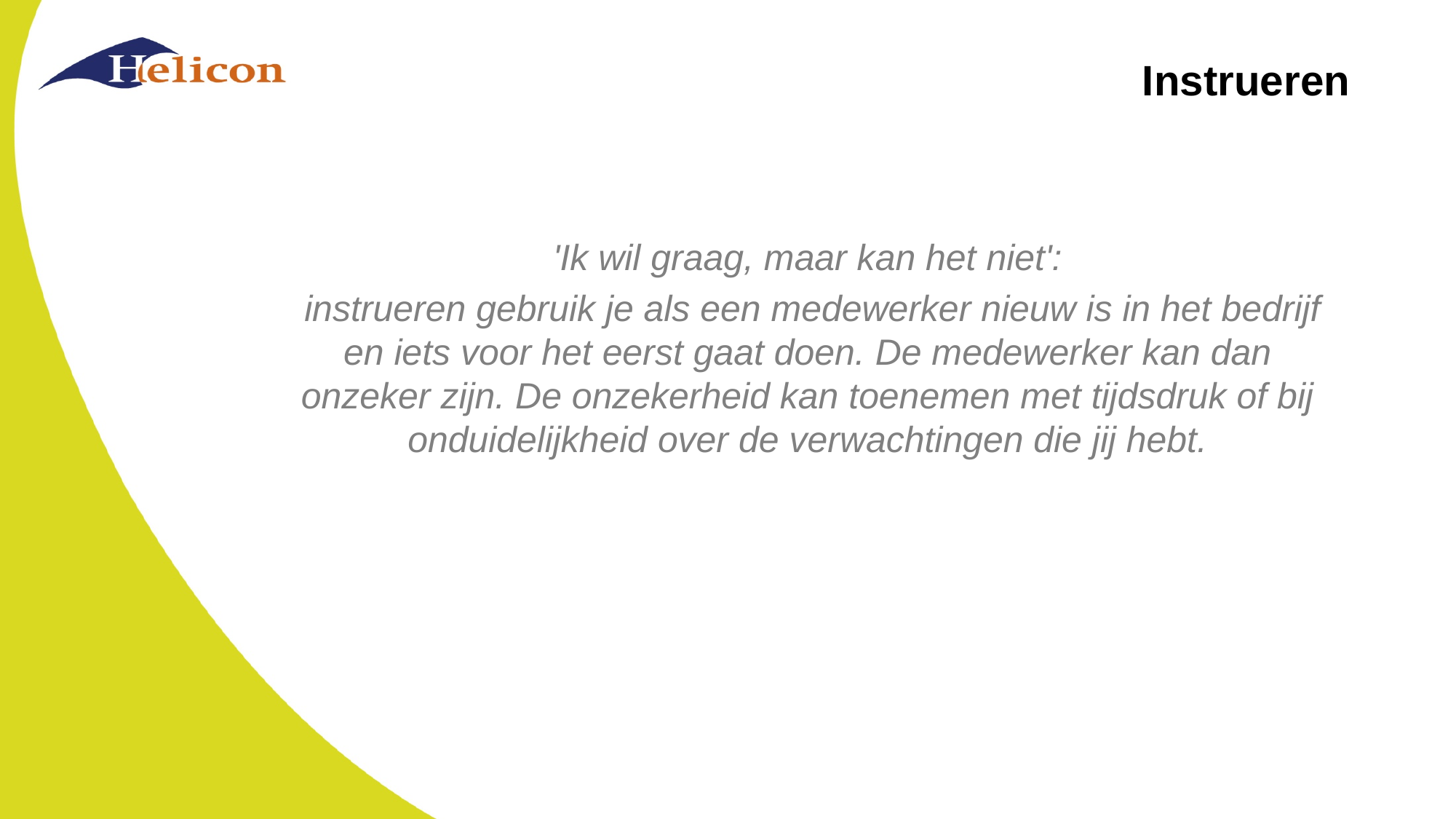

# Instrueren
'Ik wil graag, maar kan het niet':
 instrueren gebruik je als een medewerker nieuw is in het bedrijf en iets voor het eerst gaat doen. De medewerker kan dan onzeker zijn. De onzekerheid kan toenemen met tijdsdruk of bij onduidelijkheid over de verwachtingen die jij hebt.